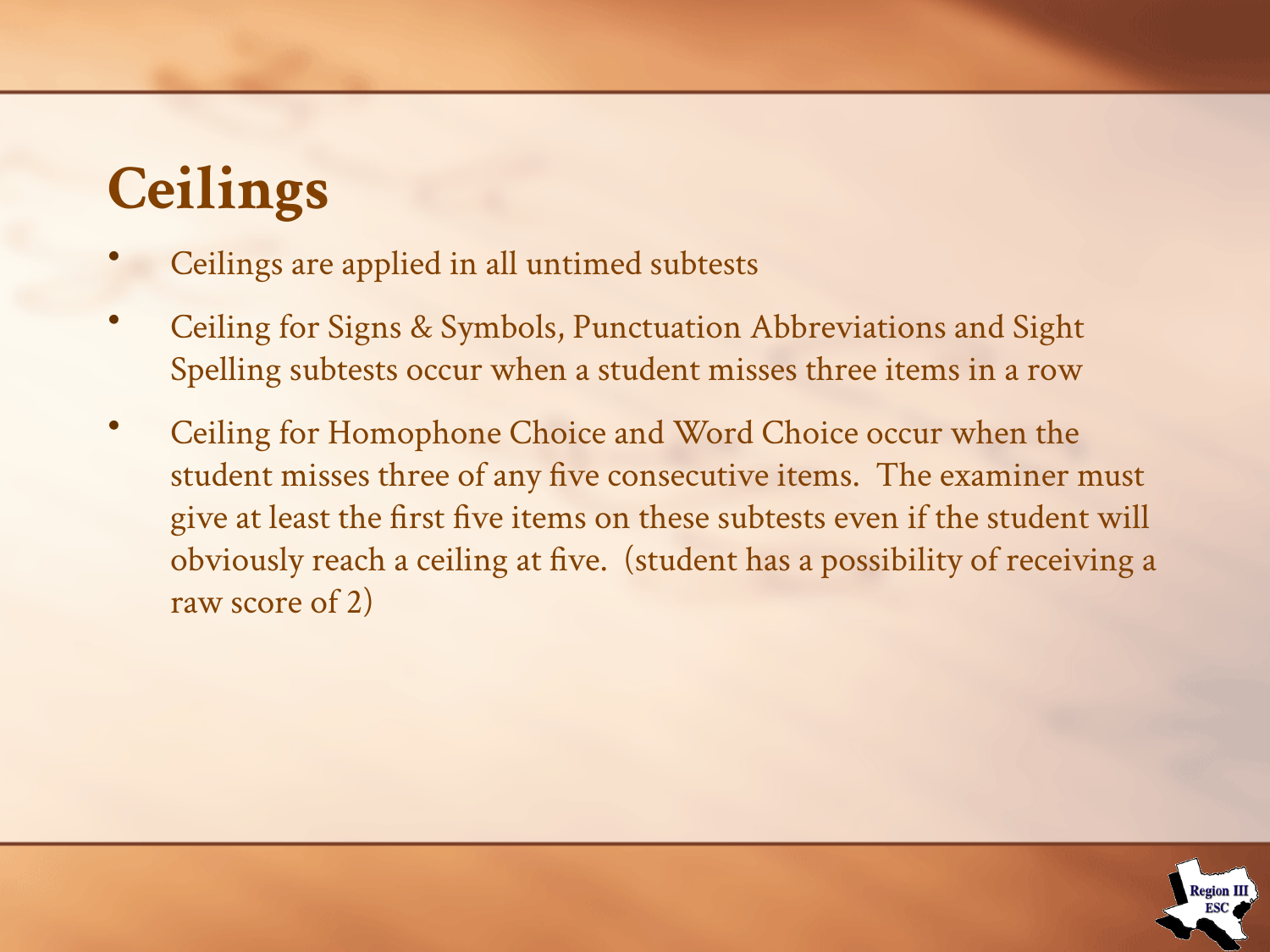

# Ceilings
Ceilings are applied in all untimed subtests
Ceiling for Signs & Symbols, Punctuation Abbreviations and Sight Spelling subtests occur when a student misses three items in a row
Ceiling for Homophone Choice and Word Choice occur when the student misses three of any five consecutive items.  The examiner must give at least the first five items on these subtests even if the student will obviously reach a ceiling at five.  (student has a possibility of receiving a raw score of 2)